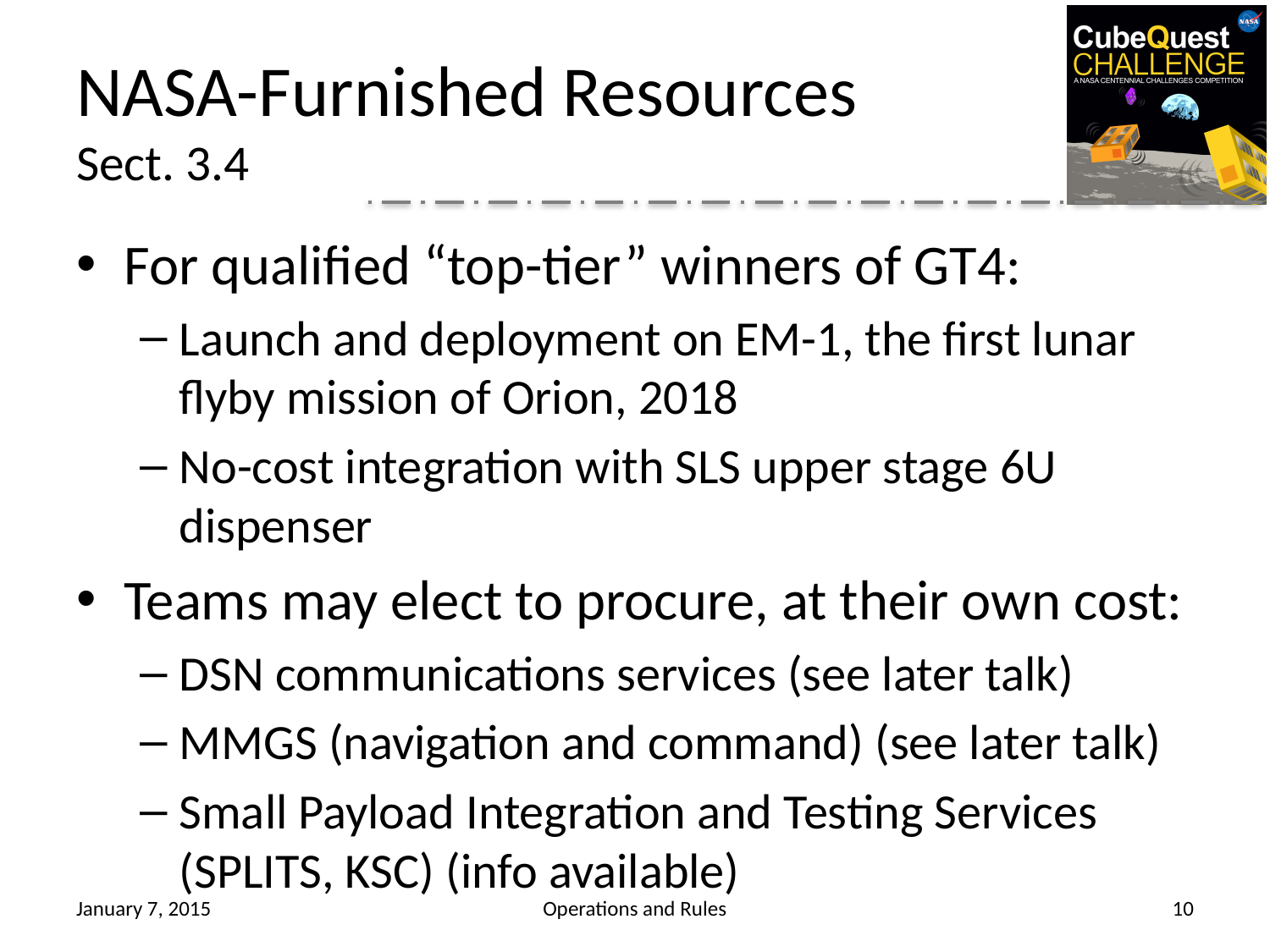

# NASA-Furnished Resources Sect. 3.4
For qualified “top-tier” winners of GT4:
Launch and deployment on EM-1, the first lunar flyby mission of Orion, 2018
No-cost integration with SLS upper stage 6U dispenser
Teams may elect to procure, at their own cost:
DSN communications services (see later talk)
MMGS (navigation and command) (see later talk)
Small Payload Integration and Testing Services (SPLITS, KSC) (info available)
January 7, 2015
Operations and Rules
10